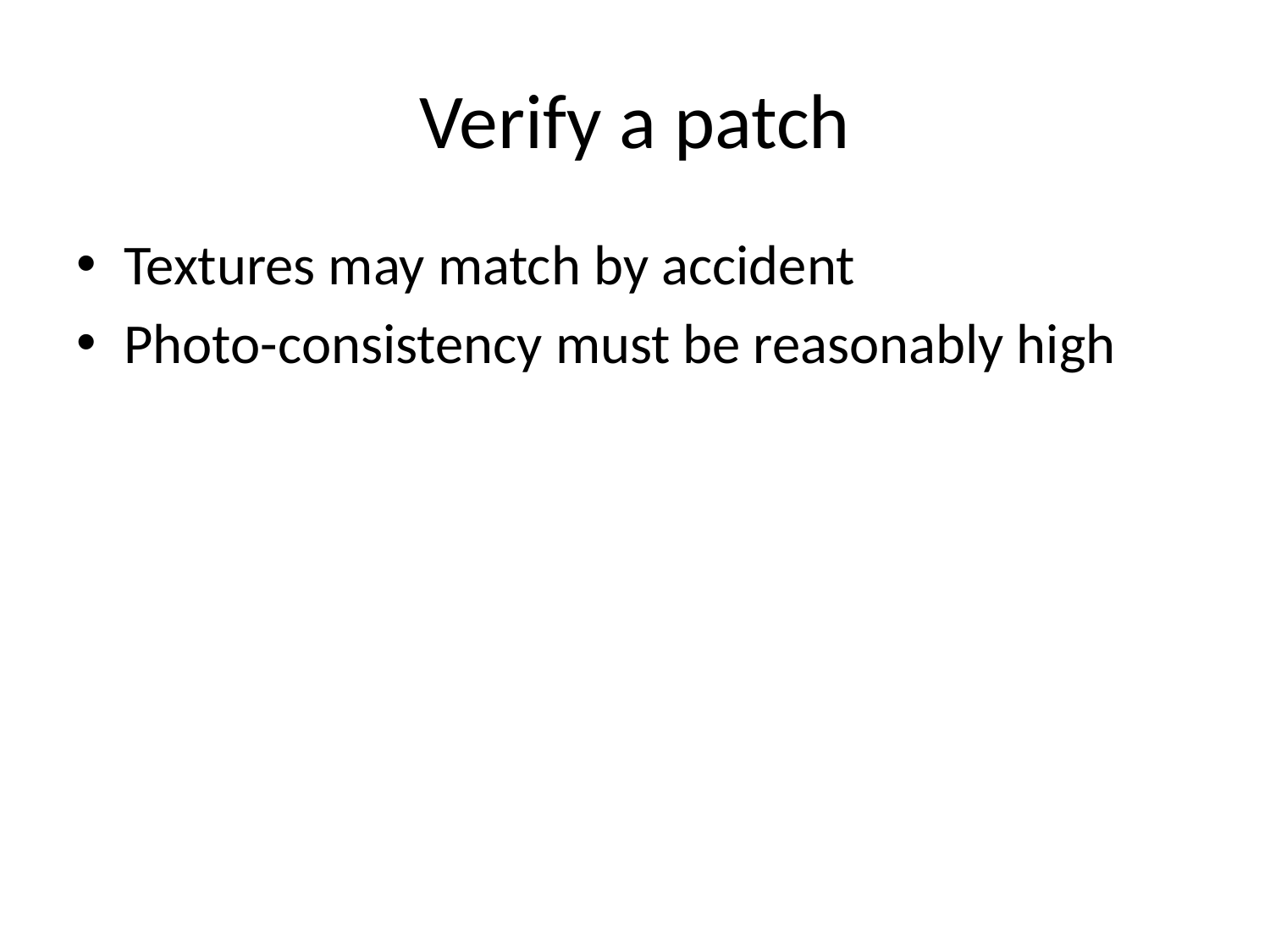

# Verify a patch
Textures may match by accident
Photo-consistency must be reasonably high